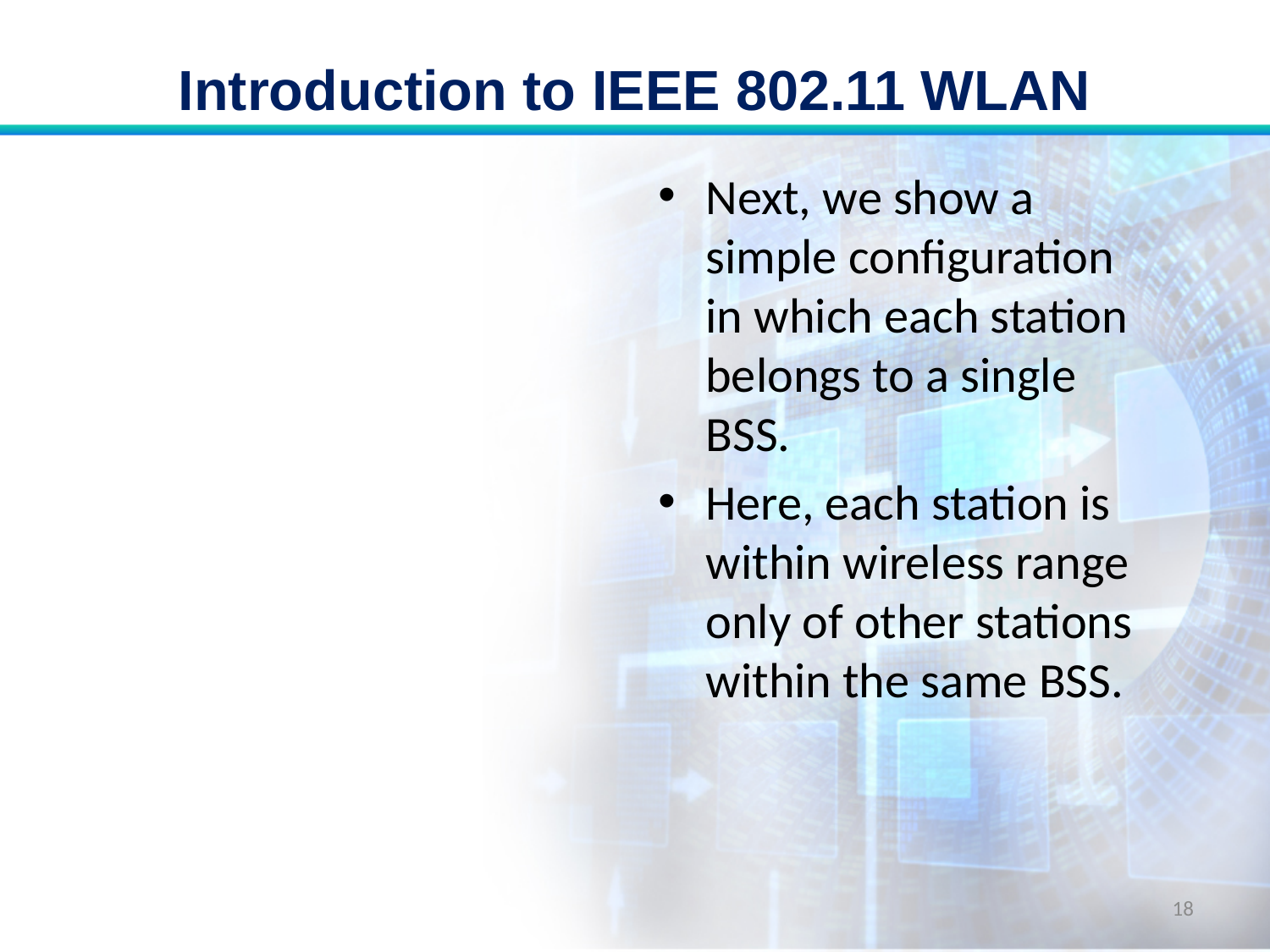

# Introduction to IEEE 802.11 WLAN
Next, we show a simple configuration in which each station belongs to a single BSS.
Here, each station is within wireless range only of other stations within the same BSS.
18